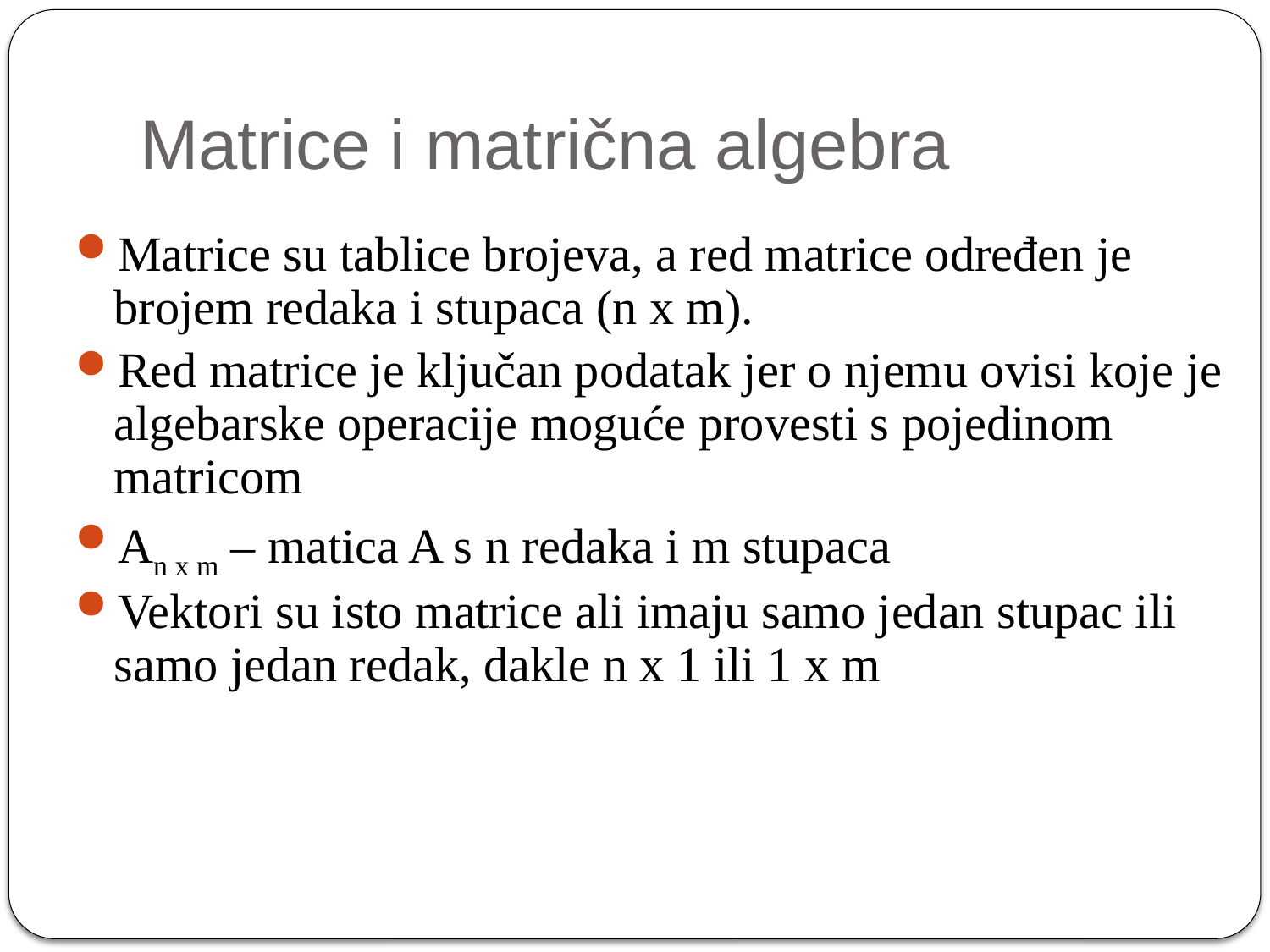

# Matrice i matrična algebra
Matrice su tablice brojeva, a red matrice određen je brojem redaka i stupaca (n x m).
Red matrice je ključan podatak jer o njemu ovisi koje je algebarske operacije moguće provesti s pojedinom matricom
An x m – matica A s n redaka i m stupaca
Vektori su isto matrice ali imaju samo jedan stupac ili samo jedan redak, dakle n x 1 ili 1 x m